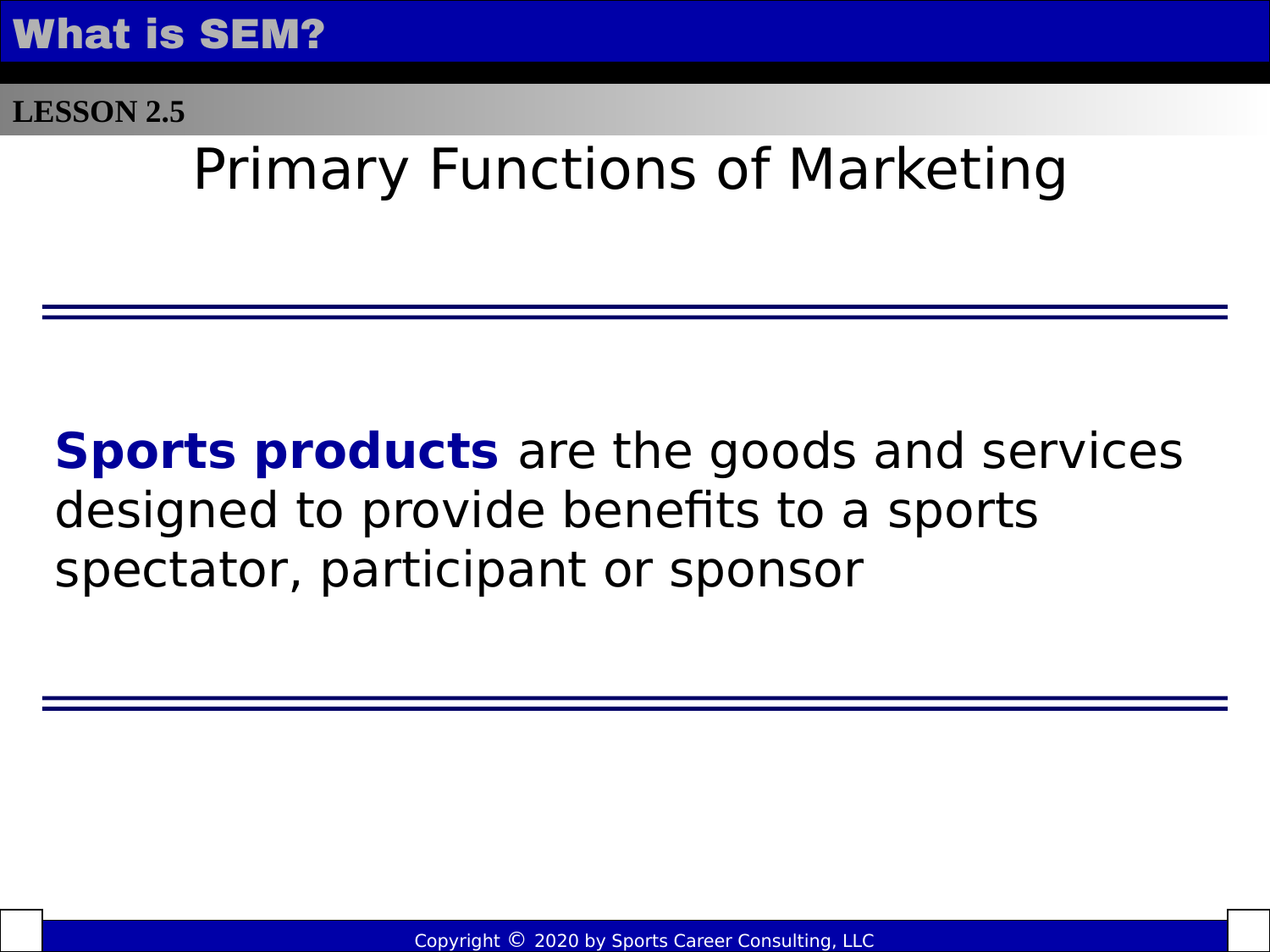

What is SEM?
LESSON 2.5
Primary Functions of Marketing

Sports products are the goods and services designed to provide benefits to a sports spectator, participant or sponsor

Copyright © 2020 by Sports Career Consulting, LLC